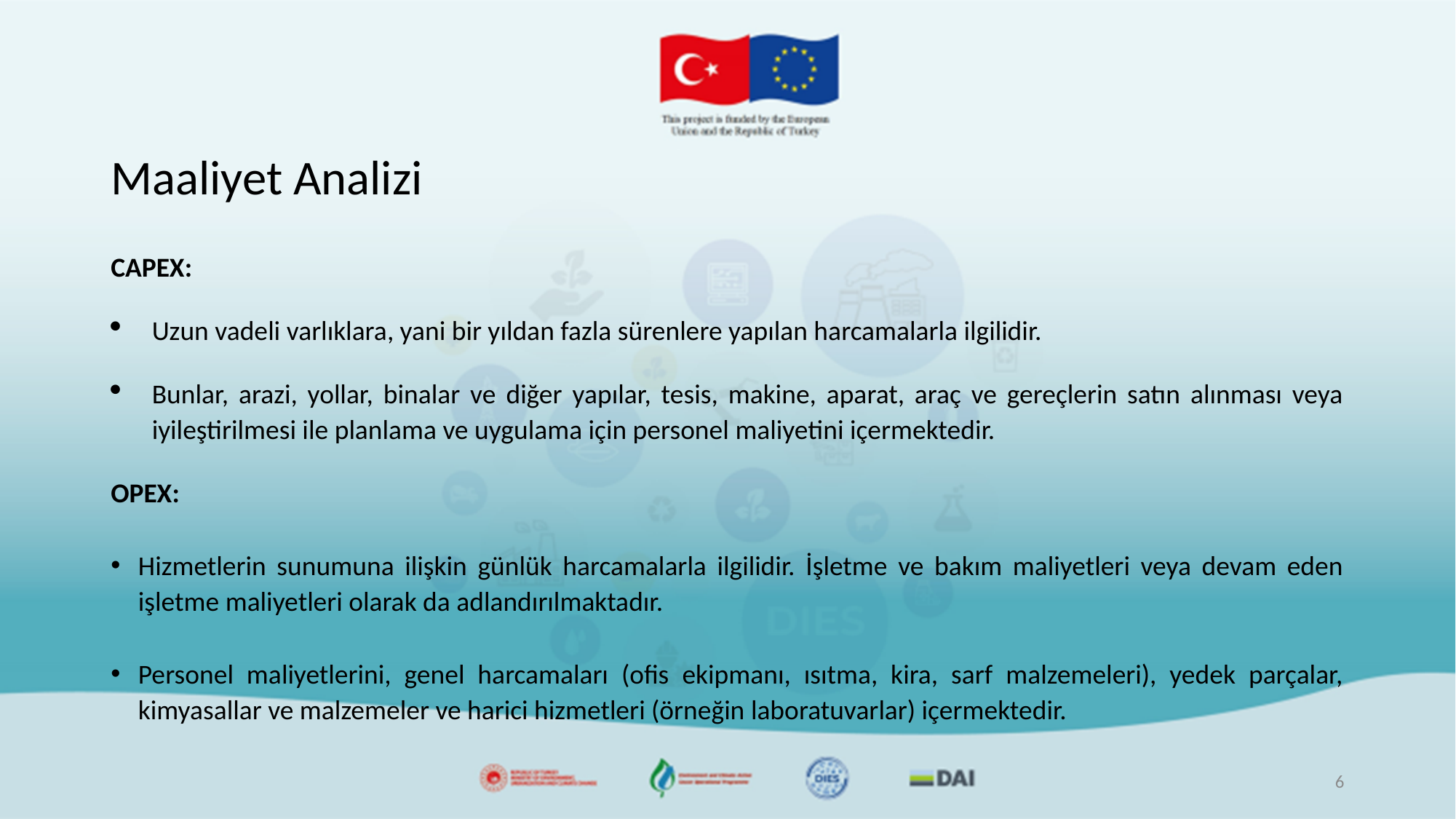

# Maaliyet Analizi
CAPEX:
Uzun vadeli varlıklara, yani bir yıldan fazla sürenlere yapılan harcamalarla ilgilidir.
Bunlar, arazi, yollar, binalar ve diğer yapılar, tesis, makine, aparat, araç ve gereçlerin satın alınması veya iyileştirilmesi ile planlama ve uygulama için personel maliyetini içermektedir.
OPEX:
Hizmetlerin sunumuna ilişkin günlük harcamalarla ilgilidir. İşletme ve bakım maliyetleri veya devam eden işletme maliyetleri olarak da adlandırılmaktadır.
Personel maliyetlerini, genel harcamaları (ofis ekipmanı, ısıtma, kira, sarf malzemeleri), yedek parçalar, kimyasallar ve malzemeler ve harici hizmetleri (örneğin laboratuvarlar) içermektedir.
6